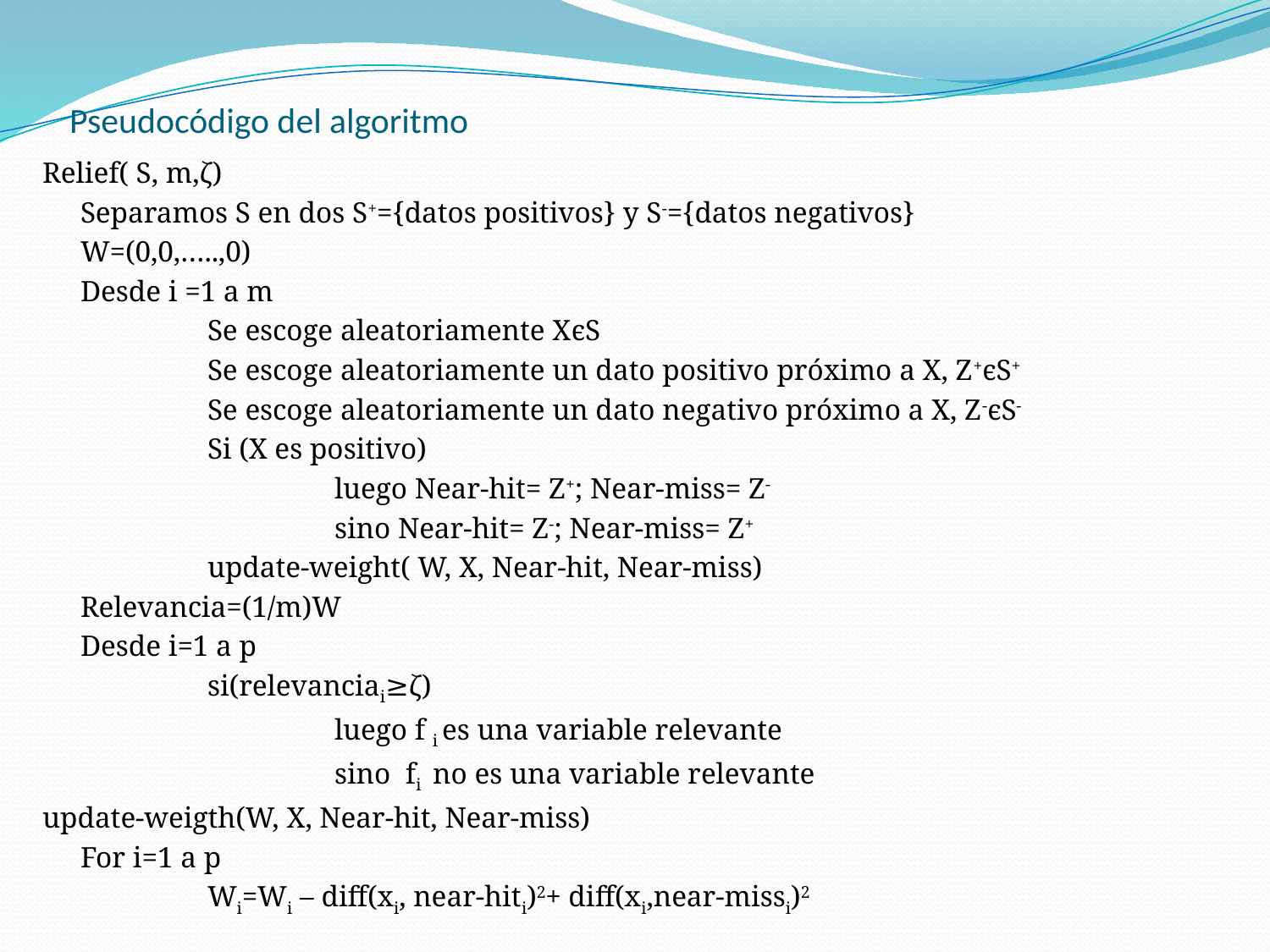

# Pseudocódigo del algoritmo
Relief( S, m,ζ)
    	Separamos S en dos S+={datos positivos} y S-={datos negativos}
	W=(0,0,…..,0)
	Desde i =1 a m
		Se escoge aleatoriamente XєS
		Se escoge aleatoriamente un dato positivo próximo a X, Z+єS+
		Se escoge aleatoriamente un dato negativo próximo a X, Z-єS-
		Si (X es positivo)
			luego Near-hit= Z+; Near-miss= Z-
			sino Near-hit= Z-; Near-miss= Z+
		update-weight( W, X, Near-hit, Near-miss)
	Relevancia=(1/m)W
	Desde i=1 a p
		si(relevanciai≥ζ)
			luego f i es una variable relevante
			sino  fi  no es una variable relevante
update-weigth(W, X, Near-hit, Near-miss)
	For i=1 a p
		Wi=Wi – diff(xi, near-hiti)2+ diff(xi,near-missi)2